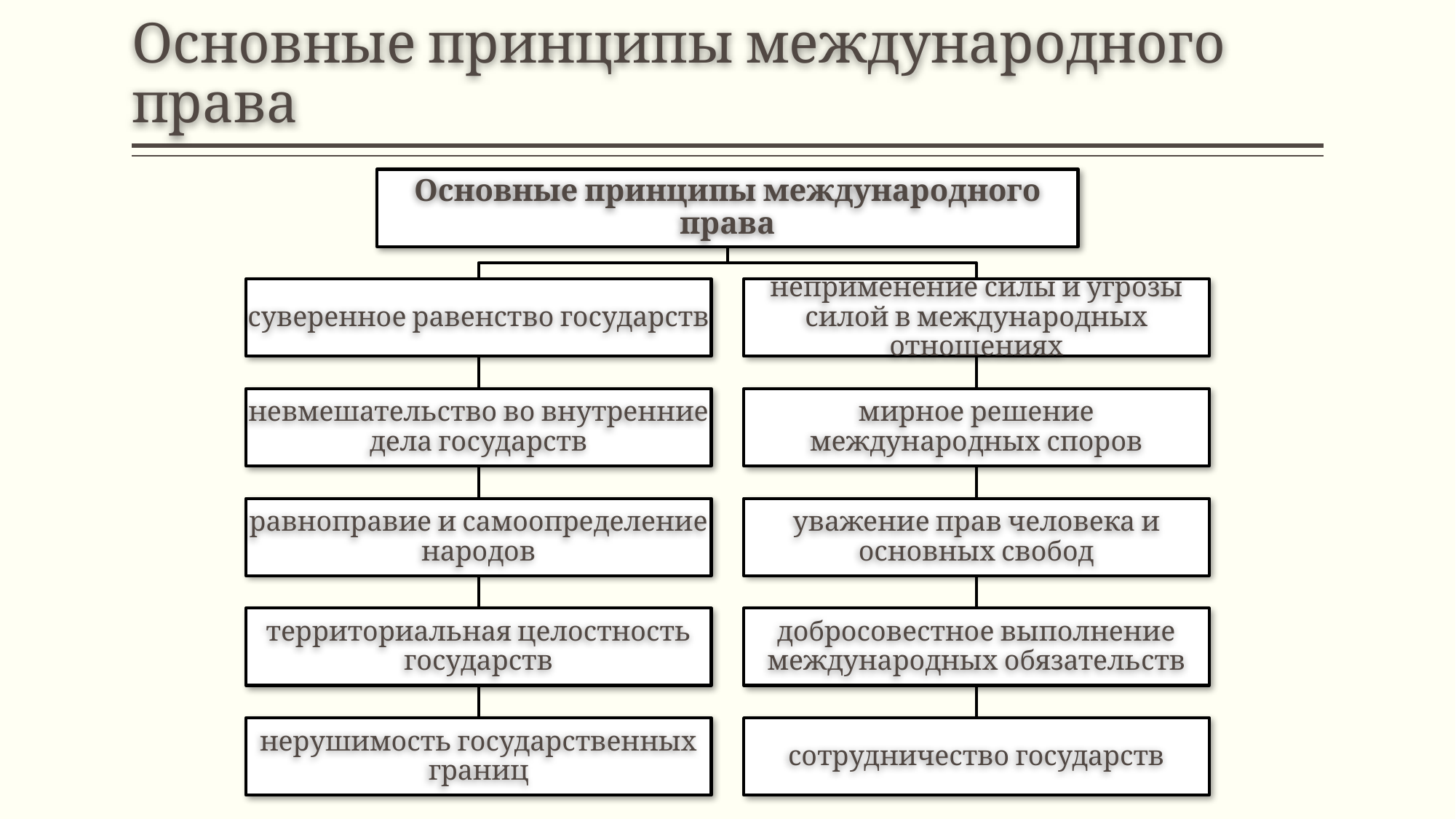

# Основные принципы международного права

Основные принципы международного права

суверенное равенство государств

неприменение силы и угрозы силой в международных отношениях

невмешательство во внутренние дела государств

мирное решение международных споров

равноправие и самоопределение народов

уважение прав человека и основных свобод

территориальная целостность государств

добросовестное выполнение международных обязательств

нерушимость государственных границ

сотрудничество государств